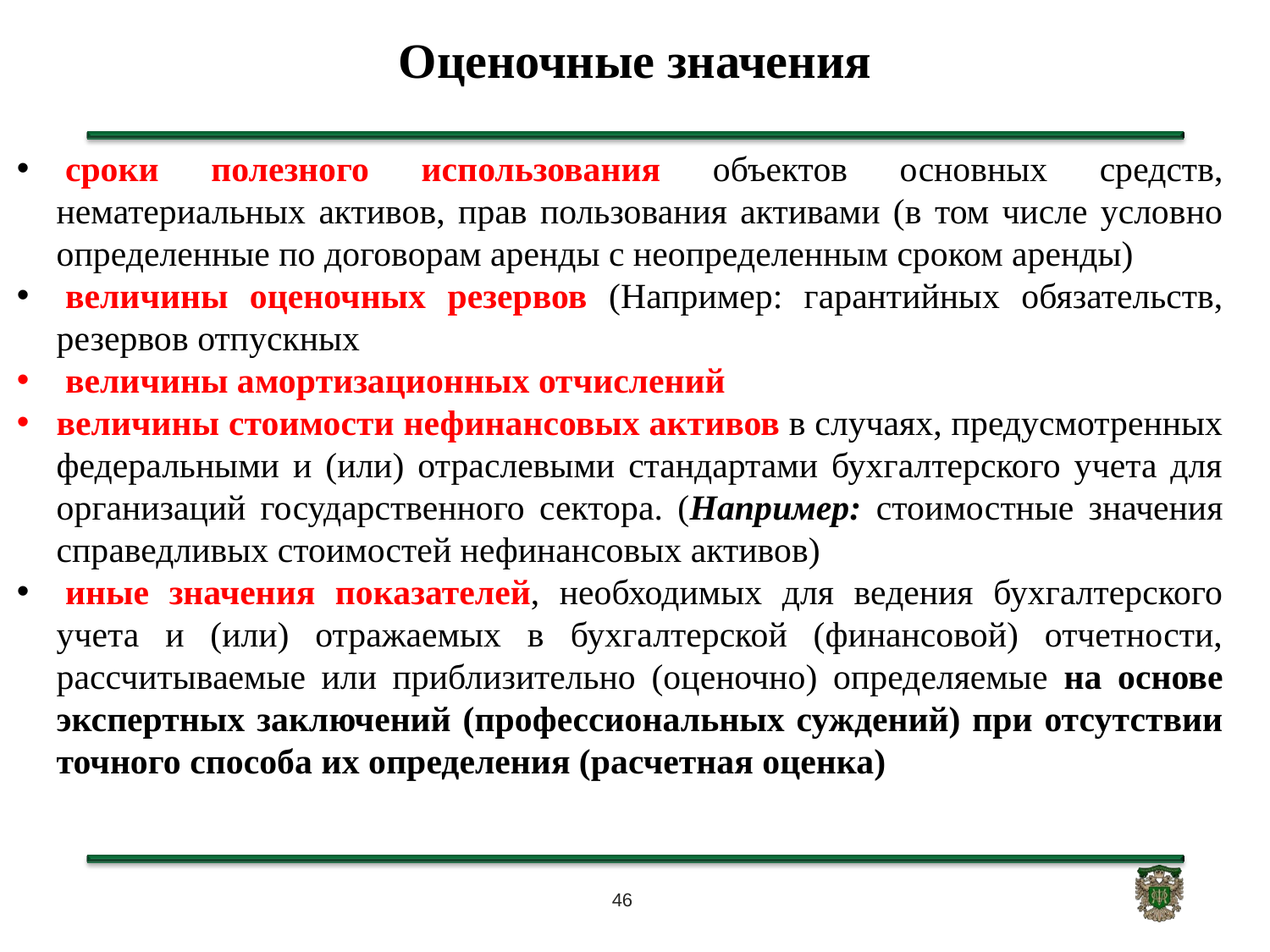

# Оценочные значения
 сроки полезного использования объектов основных средств, нематериальных активов, прав пользования активами (в том числе условно определенные по договорам аренды с неопределенным сроком аренды)
 величины оценочных резервов (Например: гарантийных обязательств, резервов отпускных
 величины амортизационных отчислений
величины стоимости нефинансовых активов в случаях, предусмотренных федеральными и (или) отраслевыми стандартами бухгалтерского учета для организаций государственного сектора. (Например: стоимостные значения справедливых стоимостей нефинансовых активов)
 иные значения показателей, необходимых для ведения бухгалтерского учета и (или) отражаемых в бухгалтерской (финансовой) отчетности, рассчитываемые или приблизительно (оценочно) определяемые на основе экспертных заключений (профессиональных суждений) при отсутствии точного способа их определения (расчетная оценка)

46